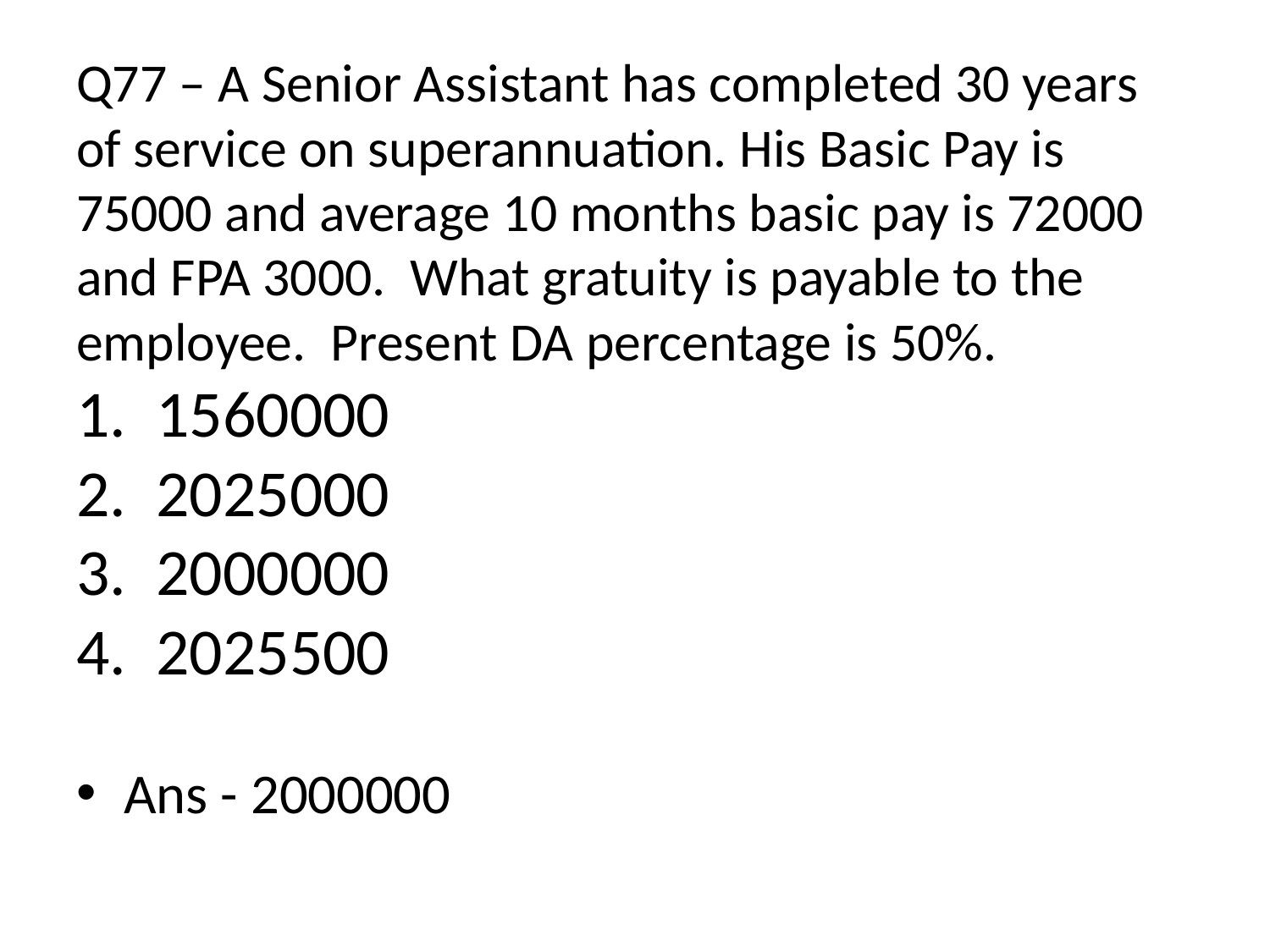

# Q77 – A Senior Assistant has completed 30 years of service on superannuation. His Basic Pay is 75000 and average 10 months basic pay is 72000 and FPA 3000.  What gratuity is payable to the employee.  Present DA percentage is 50%. 1.  1560000 2.  2025000 3.  2000000 4.  2025500
Ans - 2000000